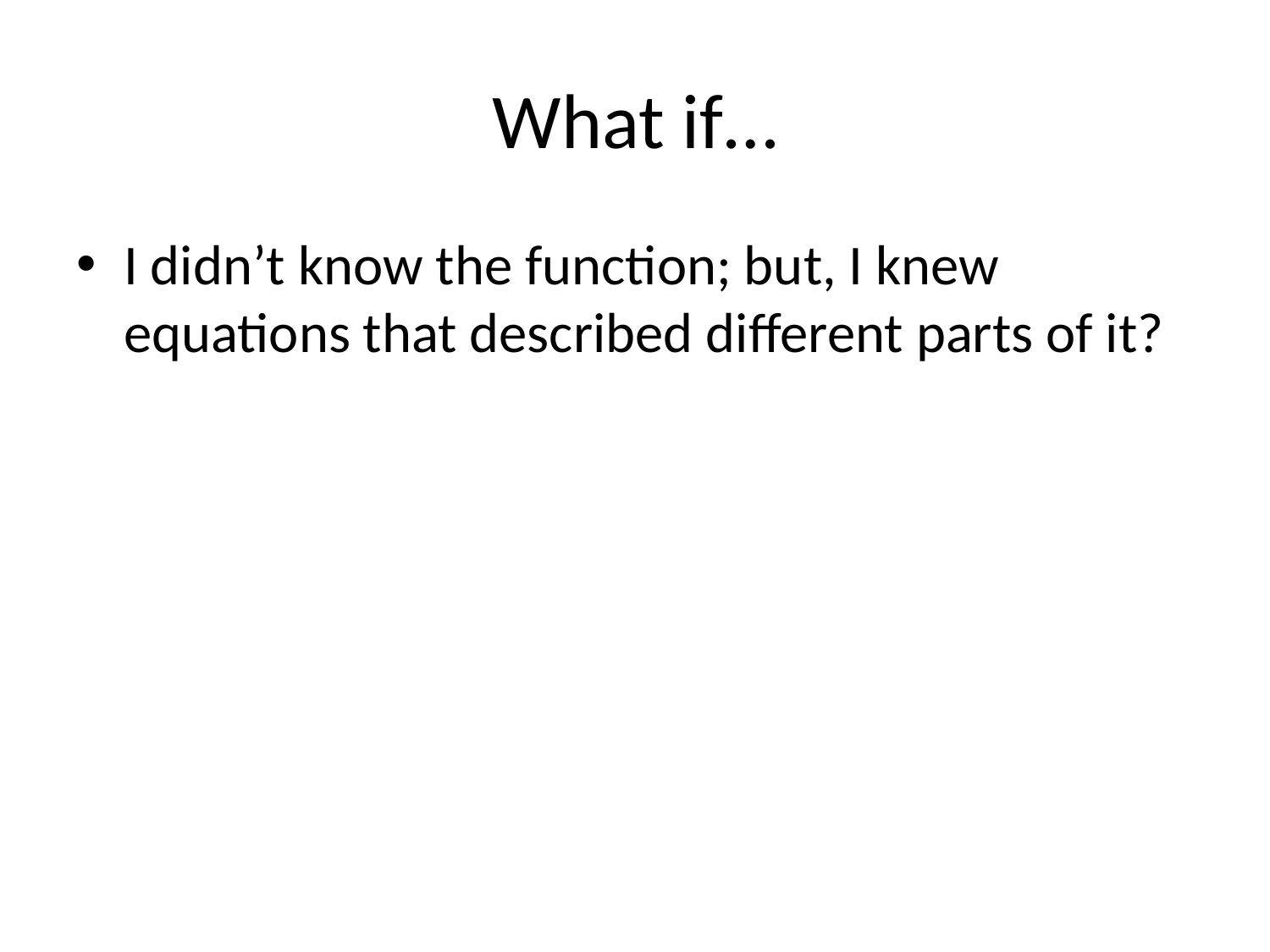

# What if…
I didn’t know the function; but, I knew equations that described different parts of it?